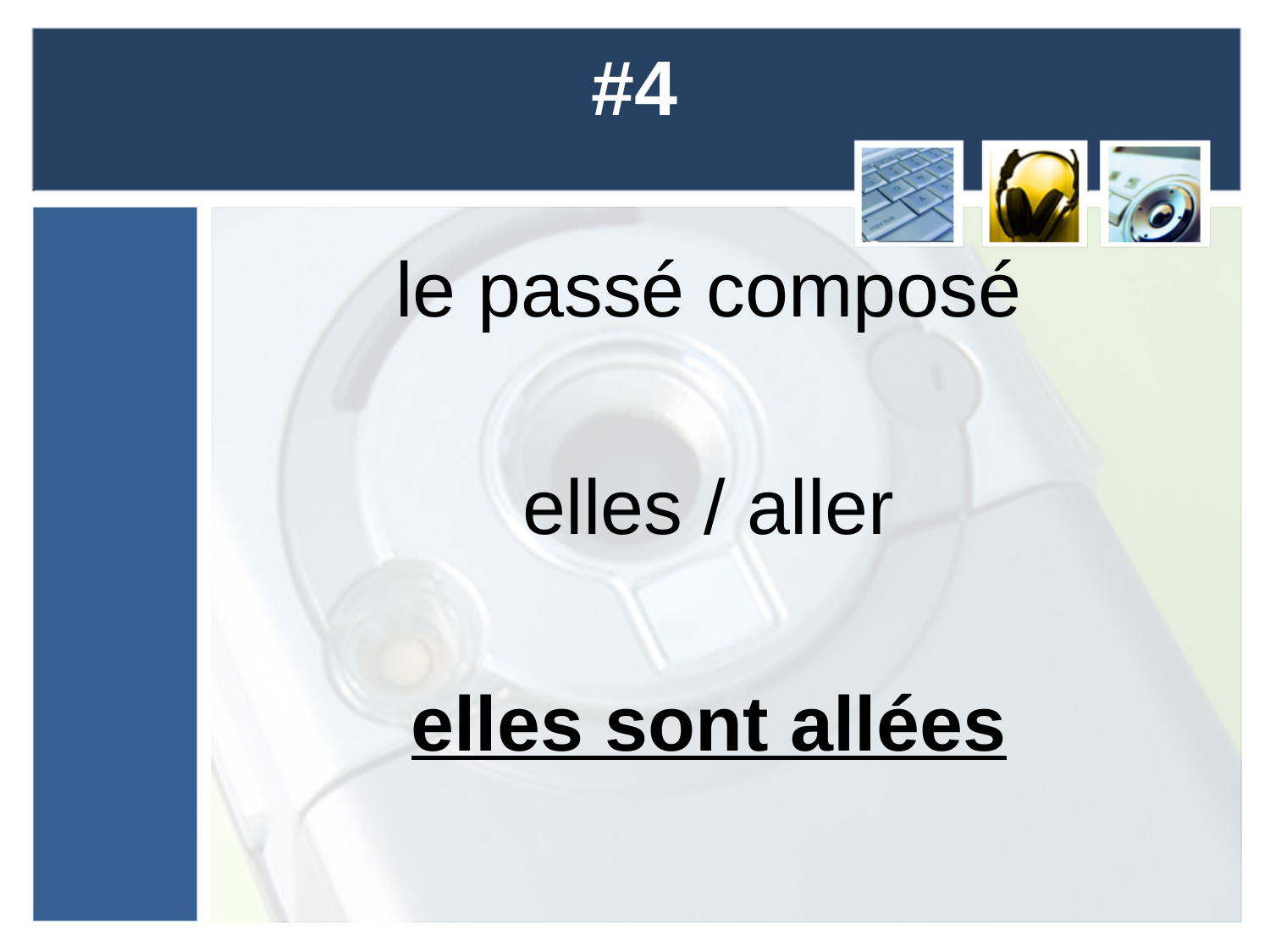

# #4
le passé composé

elles / aller

elles sont allées